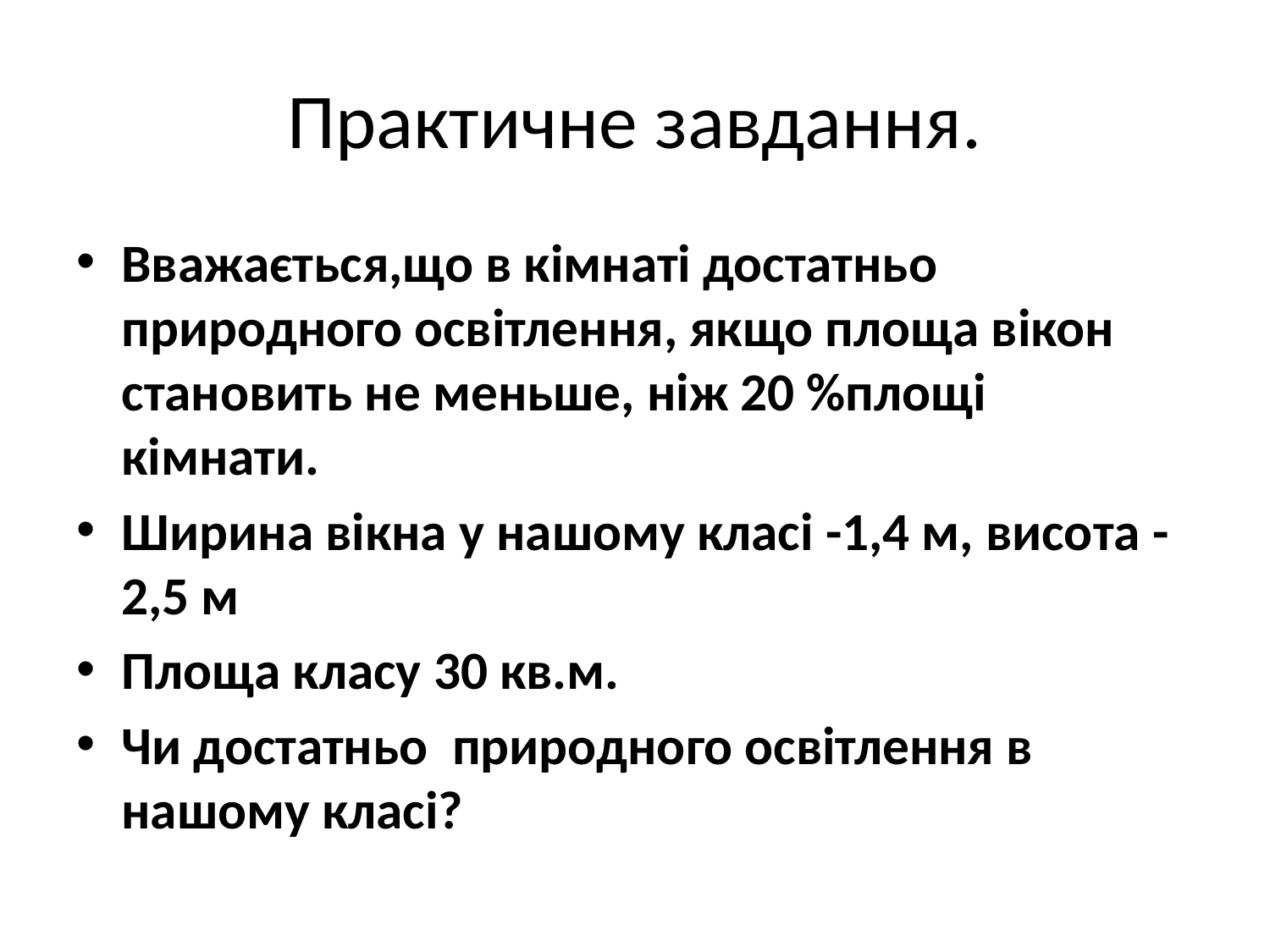

# Практичне завдання.
Вважається,що в кімнаті достатньо природного освітлення, якщо площа вікон становить не меньше, ніж 20 %площі кімнати.
Ширина вікна у нашому класі -1,4 м, висота -  2,5 м
Площа класу 30 кв.м.
Чи достатньо  природного освітлення в нашому класі?